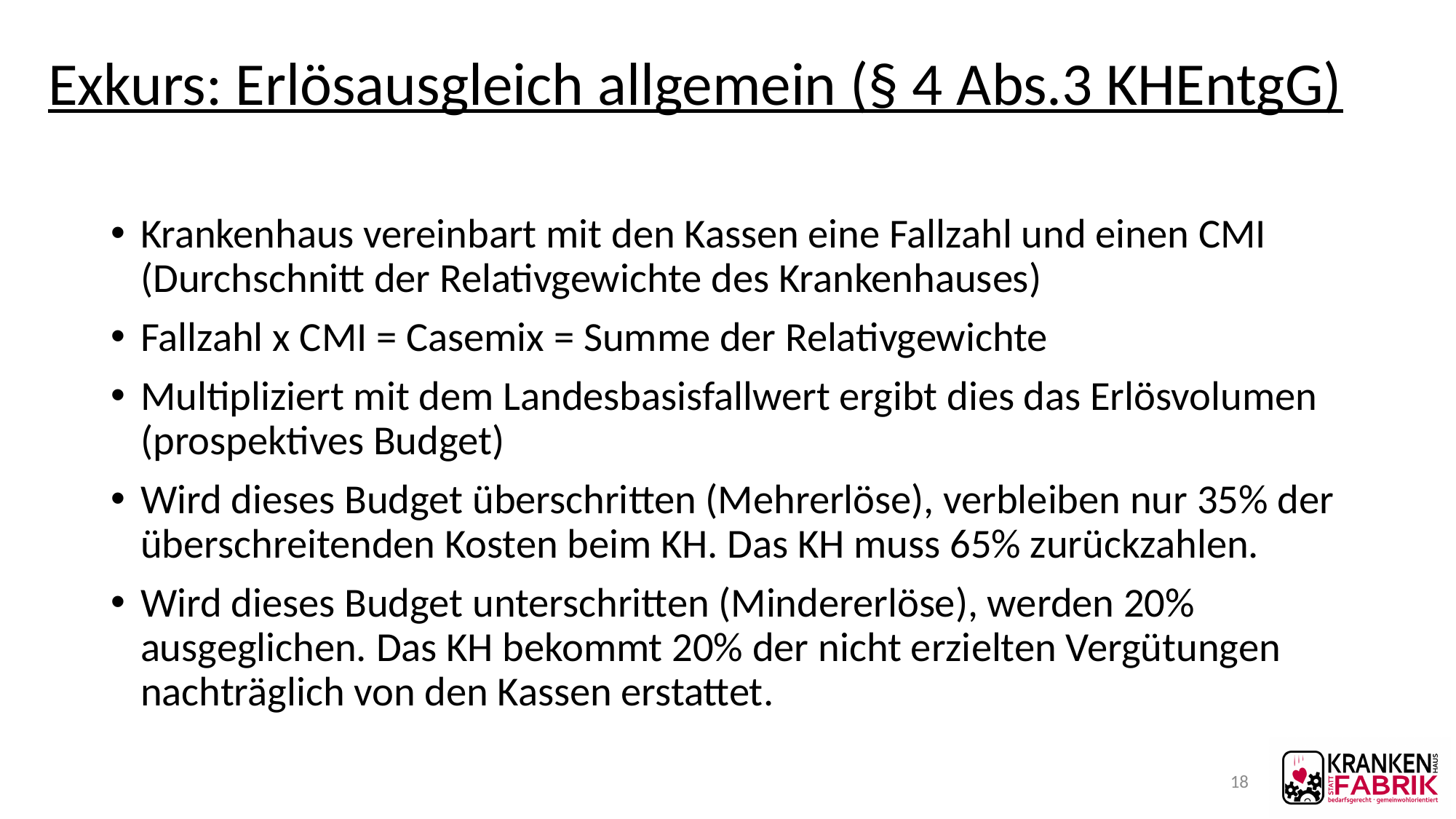

# Exkurs: Erlösausgleich allgemein (§ 4 Abs.3 KHEntgG)
Krankenhaus vereinbart mit den Kassen eine Fallzahl und einen CMI (Durchschnitt der Relativgewichte des Krankenhauses)
Fallzahl x CMI = Casemix = Summe der Relativgewichte
Multipliziert mit dem Landesbasisfallwert ergibt dies das Erlösvolumen (prospektives Budget)
Wird dieses Budget überschritten (Mehrerlöse), verbleiben nur 35% der überschreitenden Kosten beim KH. Das KH muss 65% zurückzahlen.
Wird dieses Budget unterschritten (Mindererlöse), werden 20% ausgeglichen. Das KH bekommt 20% der nicht erzielten Vergütungen nachträglich von den Kassen erstattet.
18